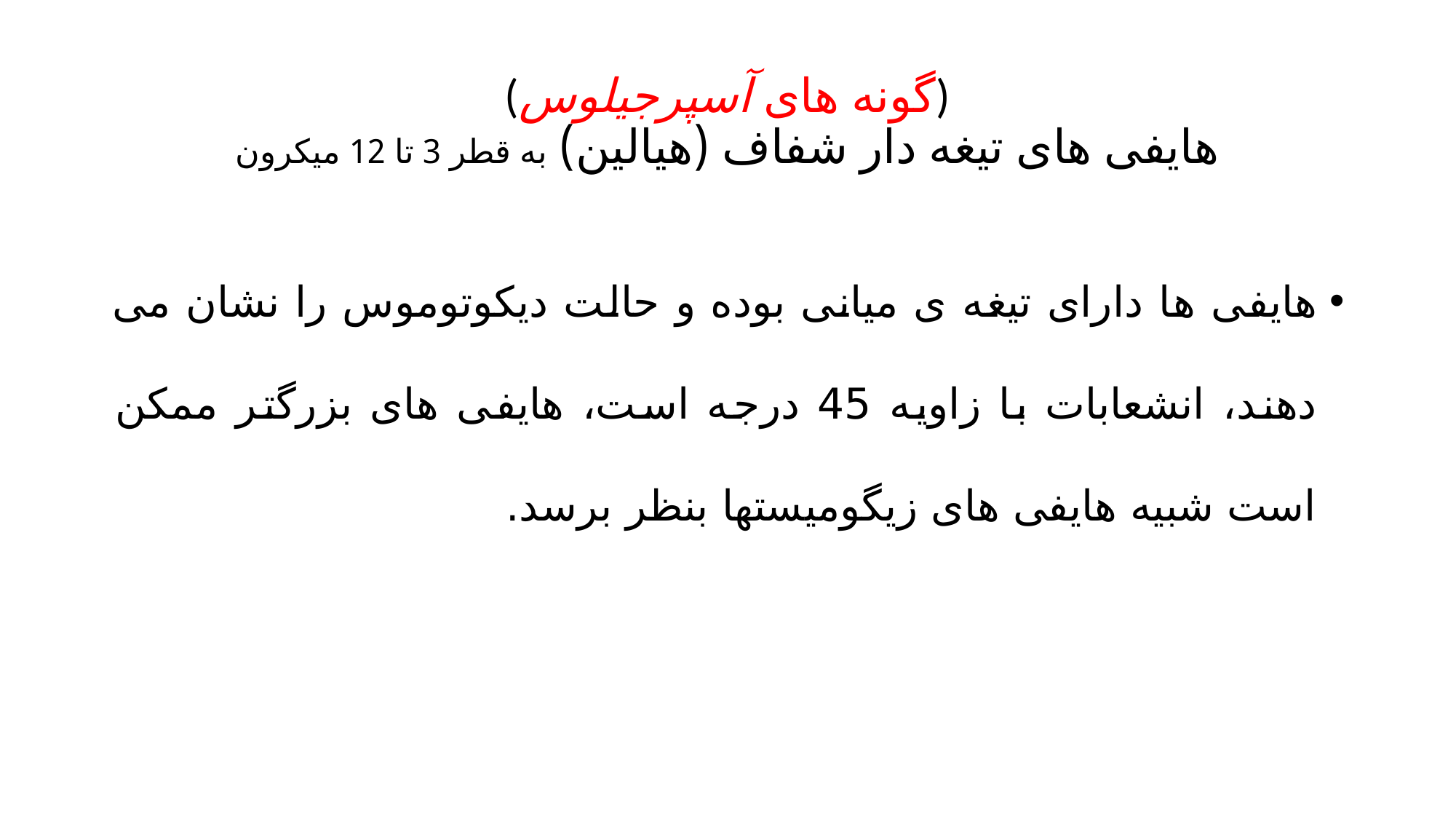

# (گونه های آسپرجیلوس) هایفی های تیغه دار شفاف (هیالین) به قطر 3 تا 12 میکرون
هایفی ها دارای تیغه ی میانی بوده و حالت دیکوتوموس را نشان می دهند، انشعابات با زاویه 45 درجه است، هایفی های بزرگتر ممکن است شبیه هایفی های زیگومیستها بنظر برسد.